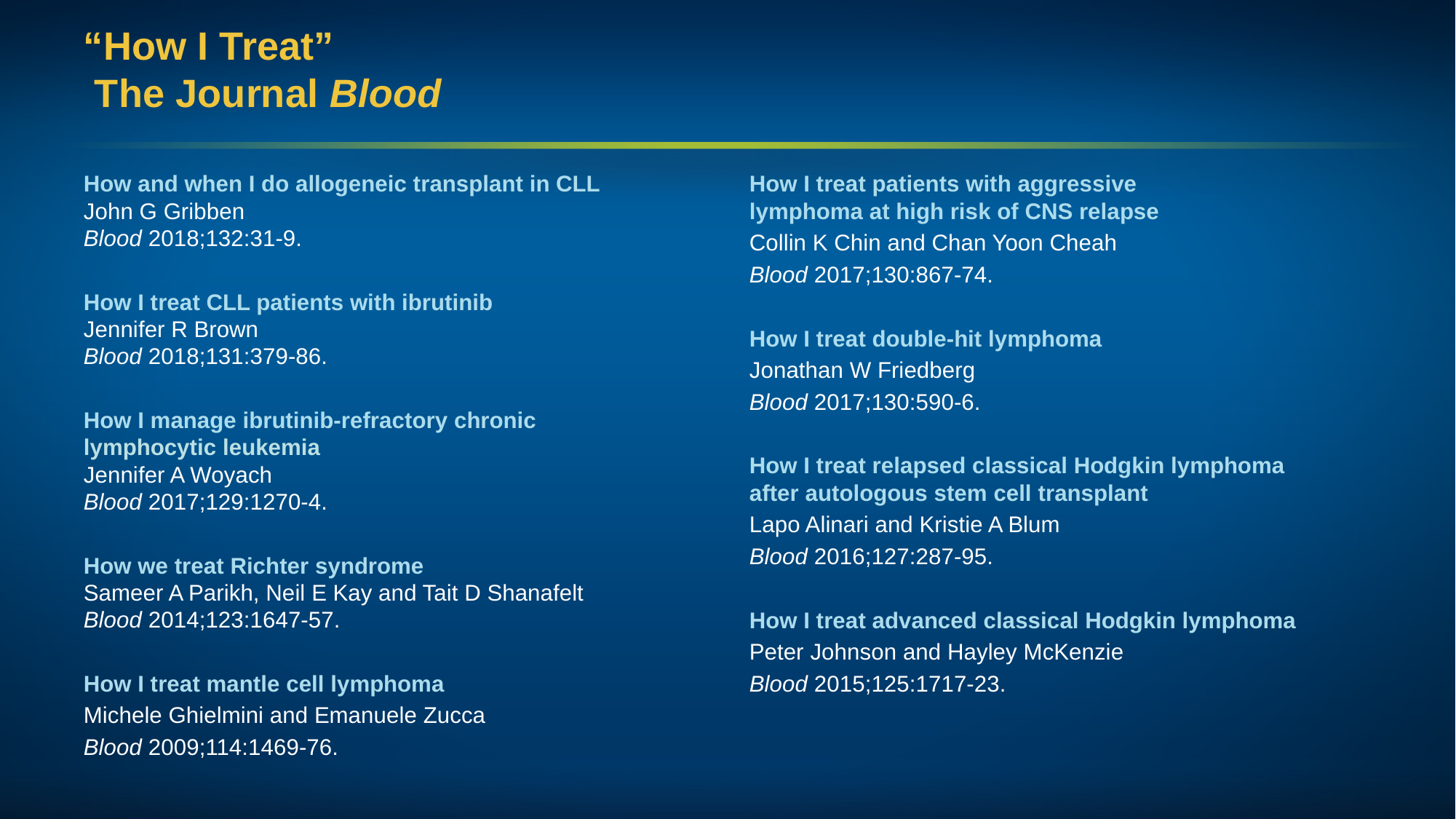

# “How I Treat”  The Journal Blood
How and when I do allogeneic transplant in CLL
John G Gribben
Blood 2018;132:31-9.

How I treat CLL patients with ibrutinib
Jennifer R Brown
Blood 2018;131:379-86.

How I manage ibrutinib-refractory chronic
lymphocytic leukemia
Jennifer A Woyach
Blood 2017;129:1270-4.

How we treat Richter syndrome
Sameer A Parikh, Neil E Kay and Tait D Shanafelt
Blood 2014;123:1647-57.

How I treat mantle cell lymphoma
Michele Ghielmini and Emanuele Zucca
Blood 2009;114:1469-76.
How I treat patients with aggressive
lymphoma at high risk of CNS relapse
Collin K Chin and Chan Yoon Cheah
Blood 2017;130:867-74.

How I treat double-hit lymphoma
Jonathan W Friedberg
Blood 2017;130:590-6.

How I treat relapsed classical Hodgkin lymphoma
after autologous stem cell transplant
Lapo Alinari and Kristie A Blum
Blood 2016;127:287-95.

How I treat advanced classical Hodgkin lymphoma
Peter Johnson and Hayley McKenzie
Blood 2015;125:1717-23.